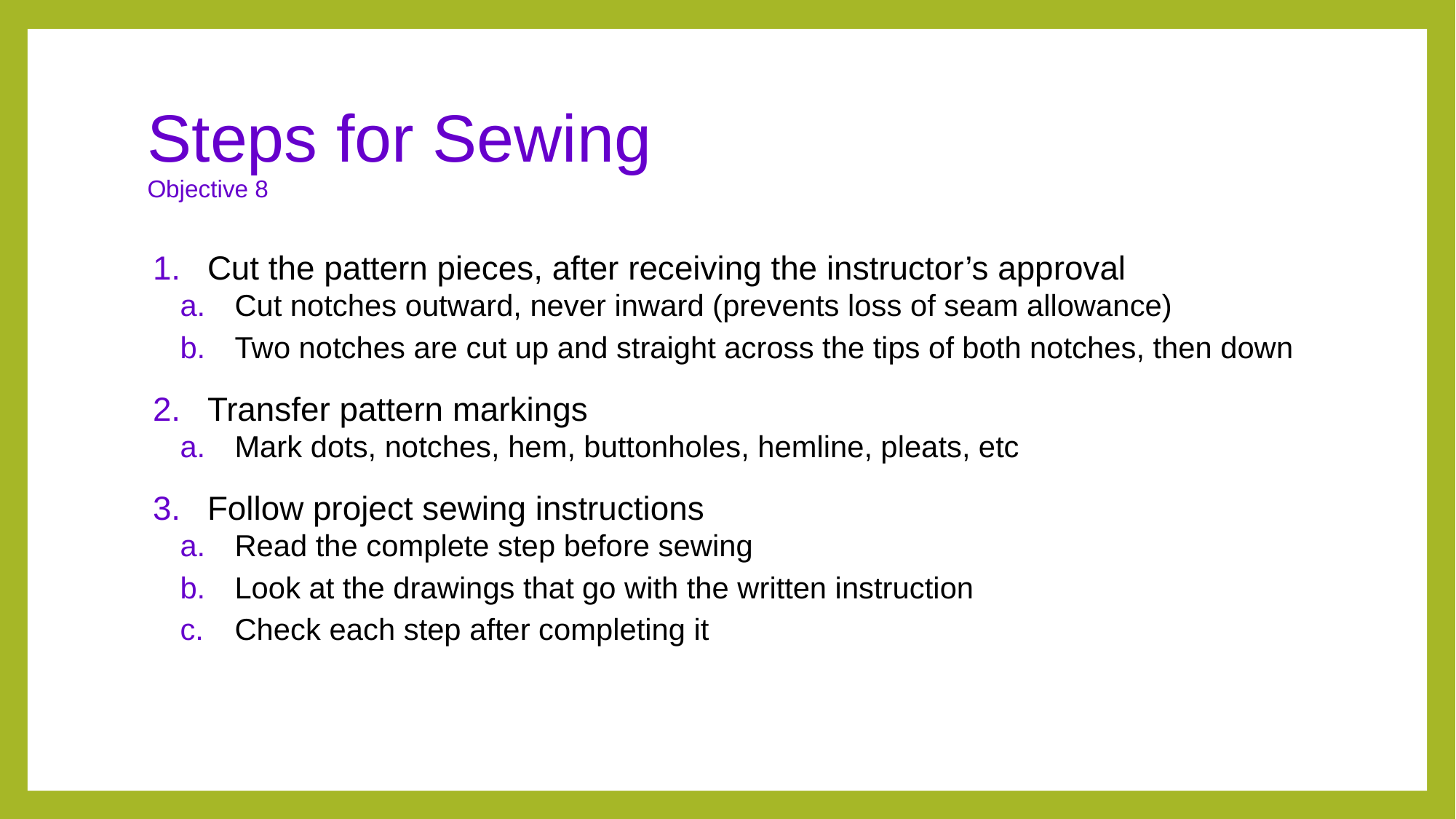

# Steps for Sewing Objective 8
Cut the pattern pieces, after receiving the instructor’s approval
Cut notches outward, never inward (prevents loss of seam allowance)
Two notches are cut up and straight across the tips of both notches, then down
Transfer pattern markings
Mark dots, notches, hem, buttonholes, hemline, pleats, etc
Follow project sewing instructions
Read the complete step before sewing
Look at the drawings that go with the written instruction
Check each step after completing it